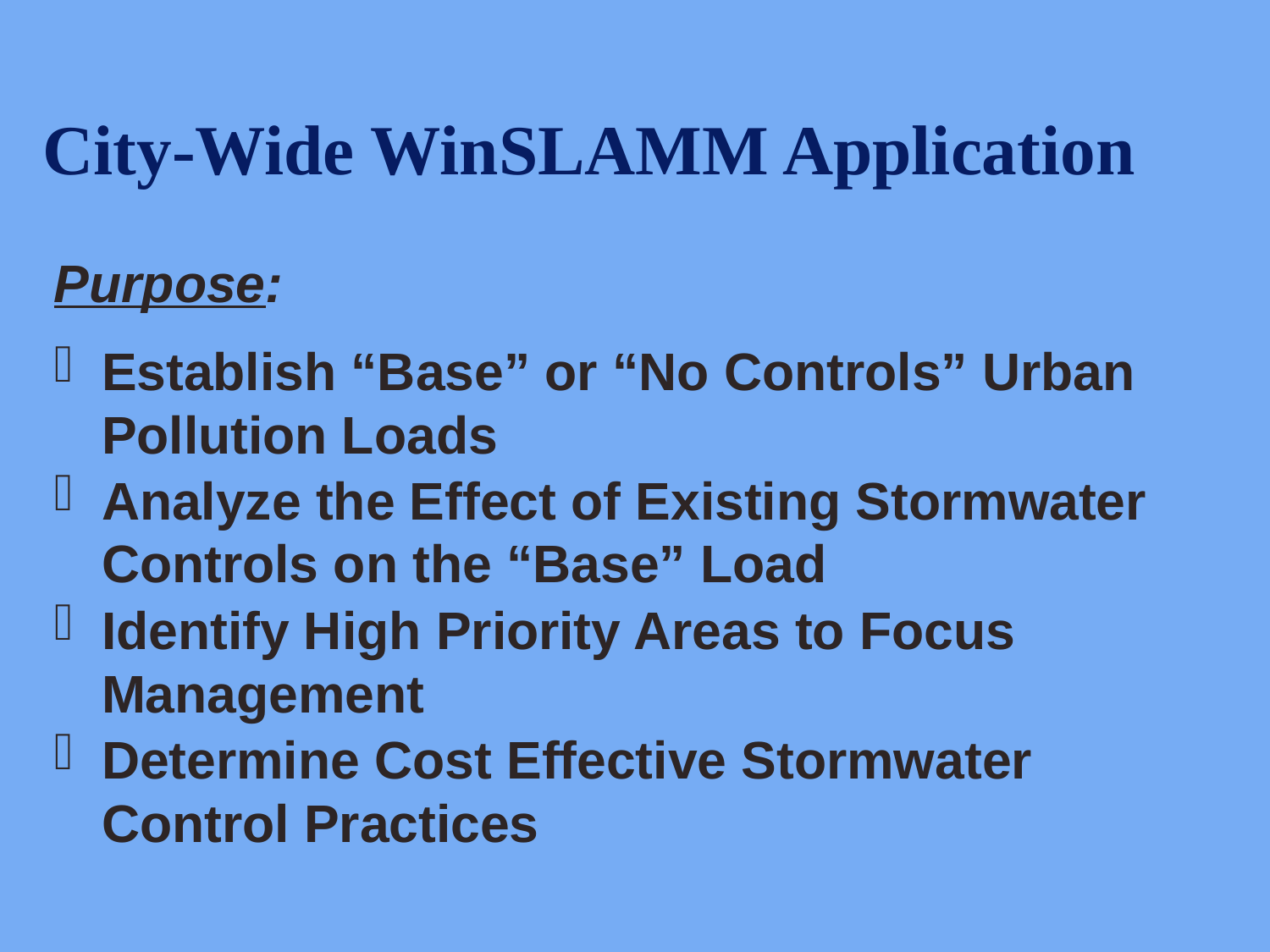

# City-Wide WinSLAMM Application
Purpose:

Establish “Base” or “No Controls” Urban Pollution Loads
Analyze the Effect of Existing Stormwater Controls on the “Base” Load
Identify High Priority Areas to Focus Management
Determine Cost Effective Stormwater Control Practices